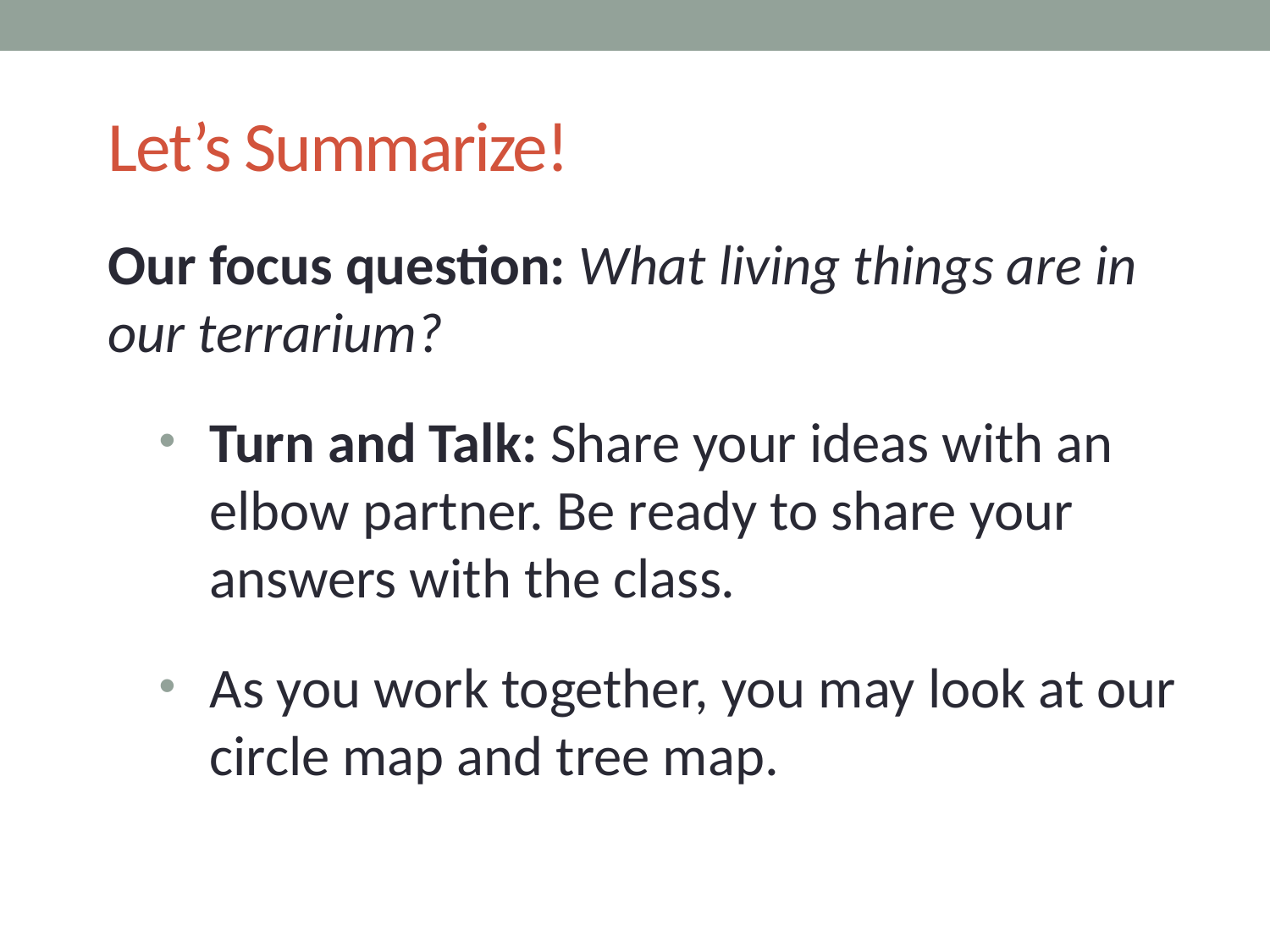

# Let’s Summarize!
Our focus question: What living things are in our terrarium?
Turn and Talk: Share your ideas with an elbow partner. Be ready to share your answers with the class.
As you work together, you may look at our circle map and tree map.